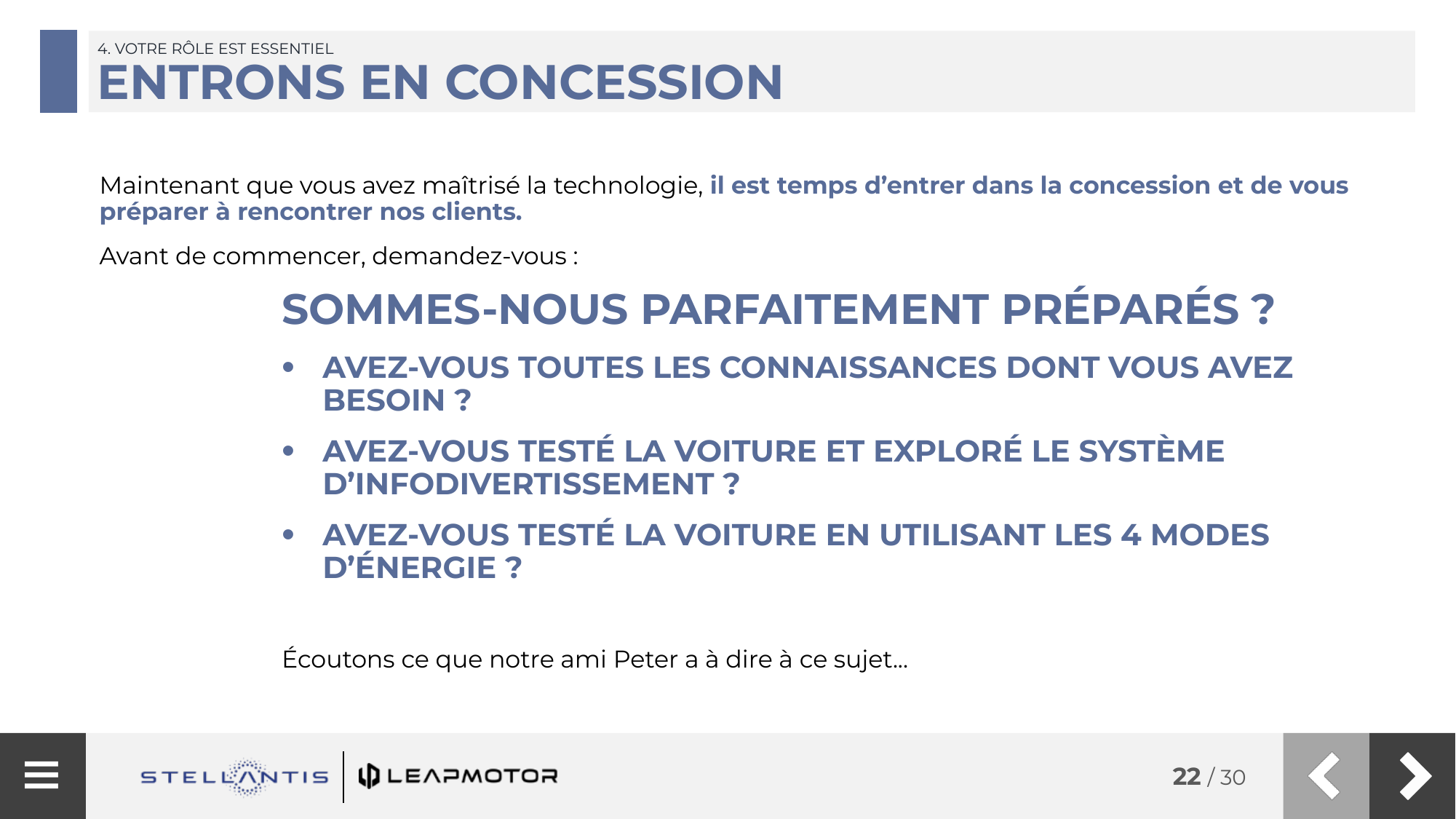

# 4. VOTRE RÔLE EST ESSENTIEL ENTRONS EN CONCESSION
Maintenant que vous avez maîtrisé la technologie, il est temps d’entrer dans la concession et de vous préparer à rencontrer nos clients.
Avant de commencer, demandez-vous :
SOMMES-NOUS PARFAITEMENT PRÉPARÉS ?
AVEZ-VOUS TOUTES LES CONNAISSANCES DONT VOUS AVEZ BESOIN ?
AVEZ-VOUS TESTÉ LA VOITURE ET EXPLORÉ LE SYSTÈME D’INFODIVERTISSEMENT ?
AVEZ-VOUS TESTÉ LA VOITURE EN UTILISANT LES 4 MODES D’ÉNERGIE ?

Écoutons ce que notre ami Peter a à dire à ce sujet...